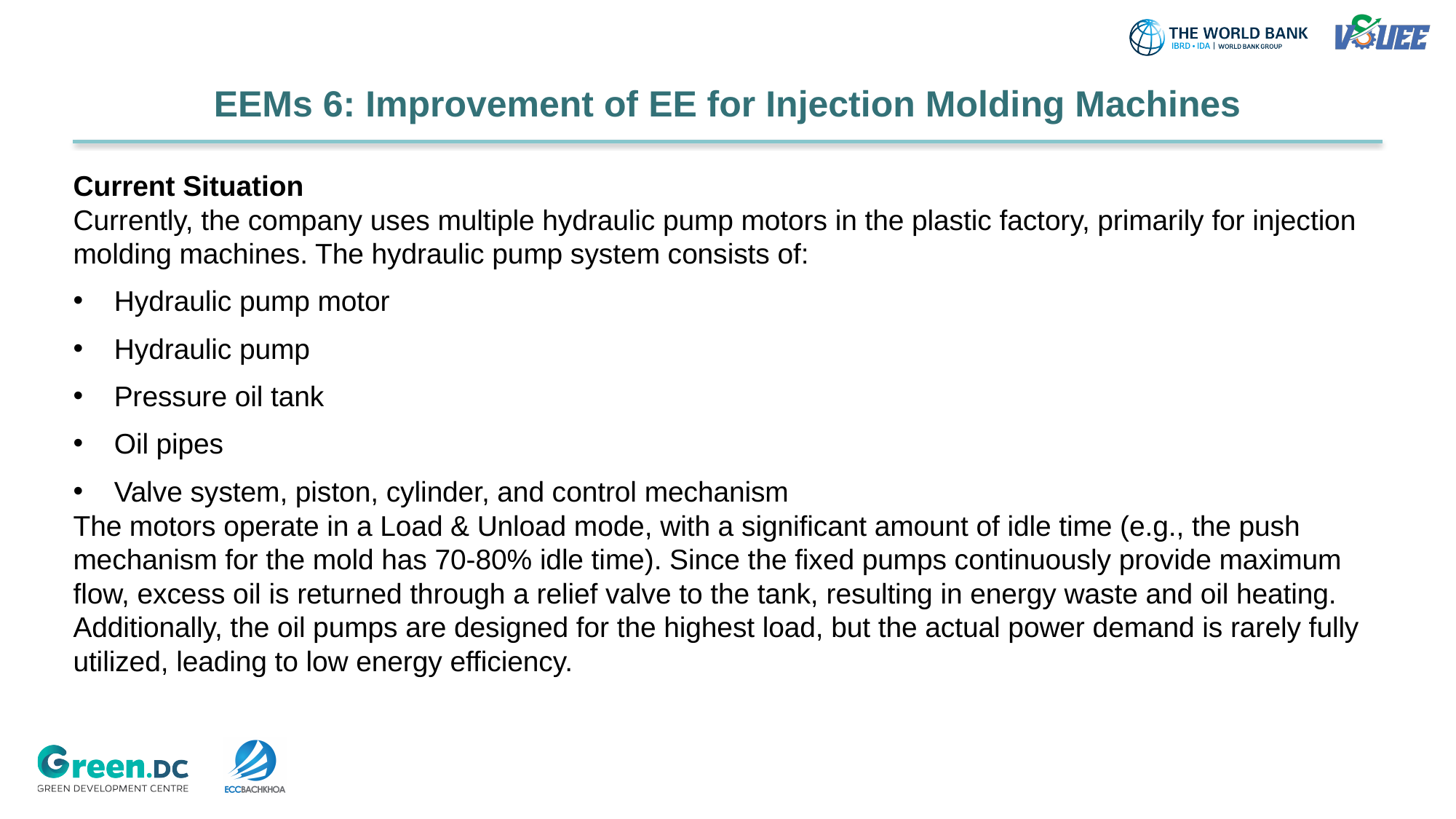

# EEMs 6: Improvement of EE for Injection Molding Machines
Current Situation
Currently, the company uses multiple hydraulic pump motors in the plastic factory, primarily for injection molding machines. The hydraulic pump system consists of:
Hydraulic pump motor
Hydraulic pump
Pressure oil tank
Oil pipes
Valve system, piston, cylinder, and control mechanism
The motors operate in a Load & Unload mode, with a significant amount of idle time (e.g., the push mechanism for the mold has 70-80% idle time). Since the fixed pumps continuously provide maximum flow, excess oil is returned through a relief valve to the tank, resulting in energy waste and oil heating. Additionally, the oil pumps are designed for the highest load, but the actual power demand is rarely fully utilized, leading to low energy efficiency.